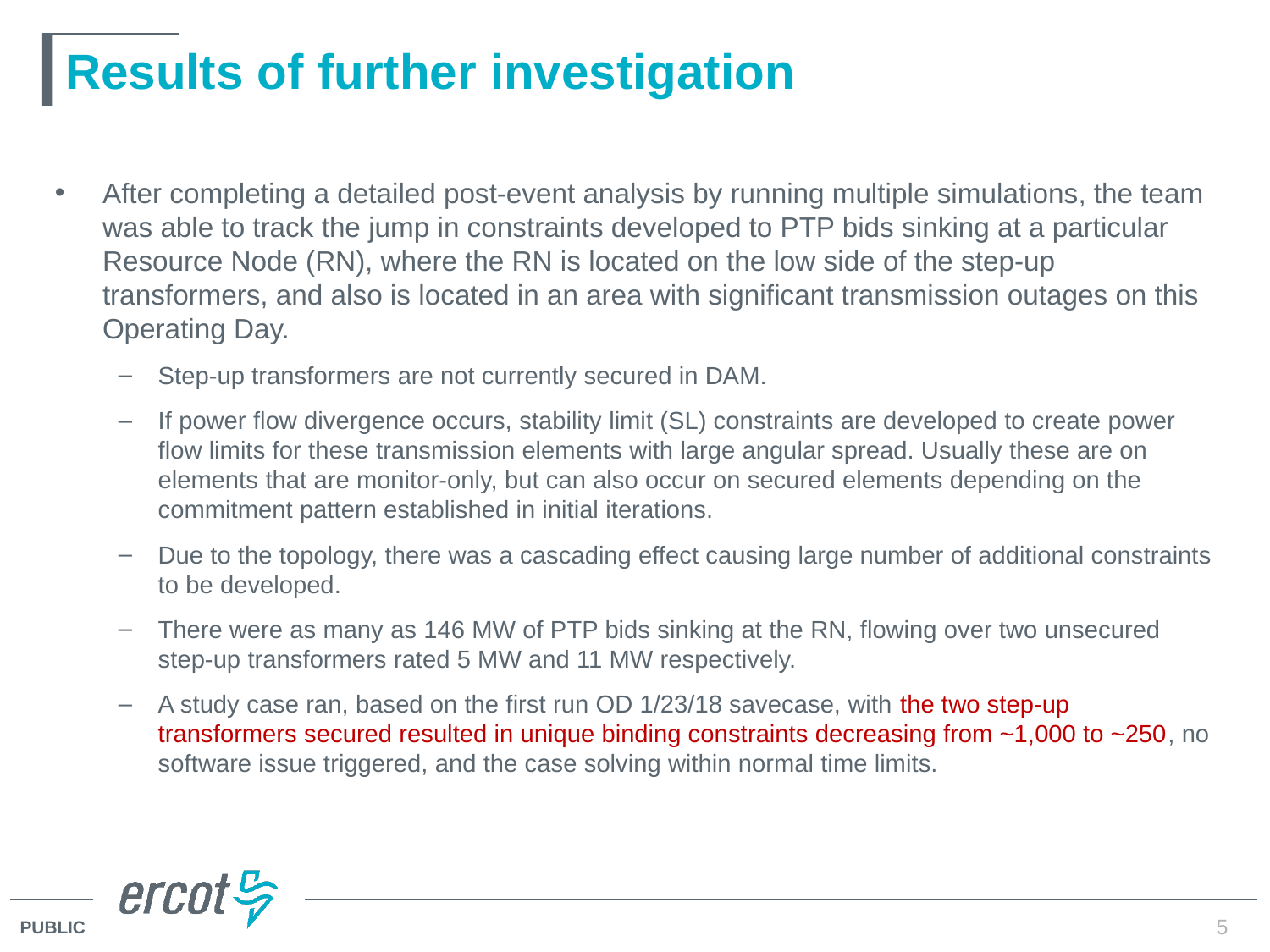

# Results of further investigation
After completing a detailed post-event analysis by running multiple simulations, the team was able to track the jump in constraints developed to PTP bids sinking at a particular Resource Node (RN), where the RN is located on the low side of the step-up transformers, and also is located in an area with significant transmission outages on this Operating Day.
Step-up transformers are not currently secured in DAM.
If power flow divergence occurs, stability limit (SL) constraints are developed to create power flow limits for these transmission elements with large angular spread. Usually these are on elements that are monitor-only, but can also occur on secured elements depending on the commitment pattern established in initial iterations.
Due to the topology, there was a cascading effect causing large number of additional constraints to be developed.
There were as many as 146 MW of PTP bids sinking at the RN, flowing over two unsecured step-up transformers rated 5 MW and 11 MW respectively.
A study case ran, based on the first run OD 1/23/18 savecase, with the two step-up transformers secured resulted in unique binding constraints decreasing from ~1,000 to ~250, no software issue triggered, and the case solving within normal time limits.

5